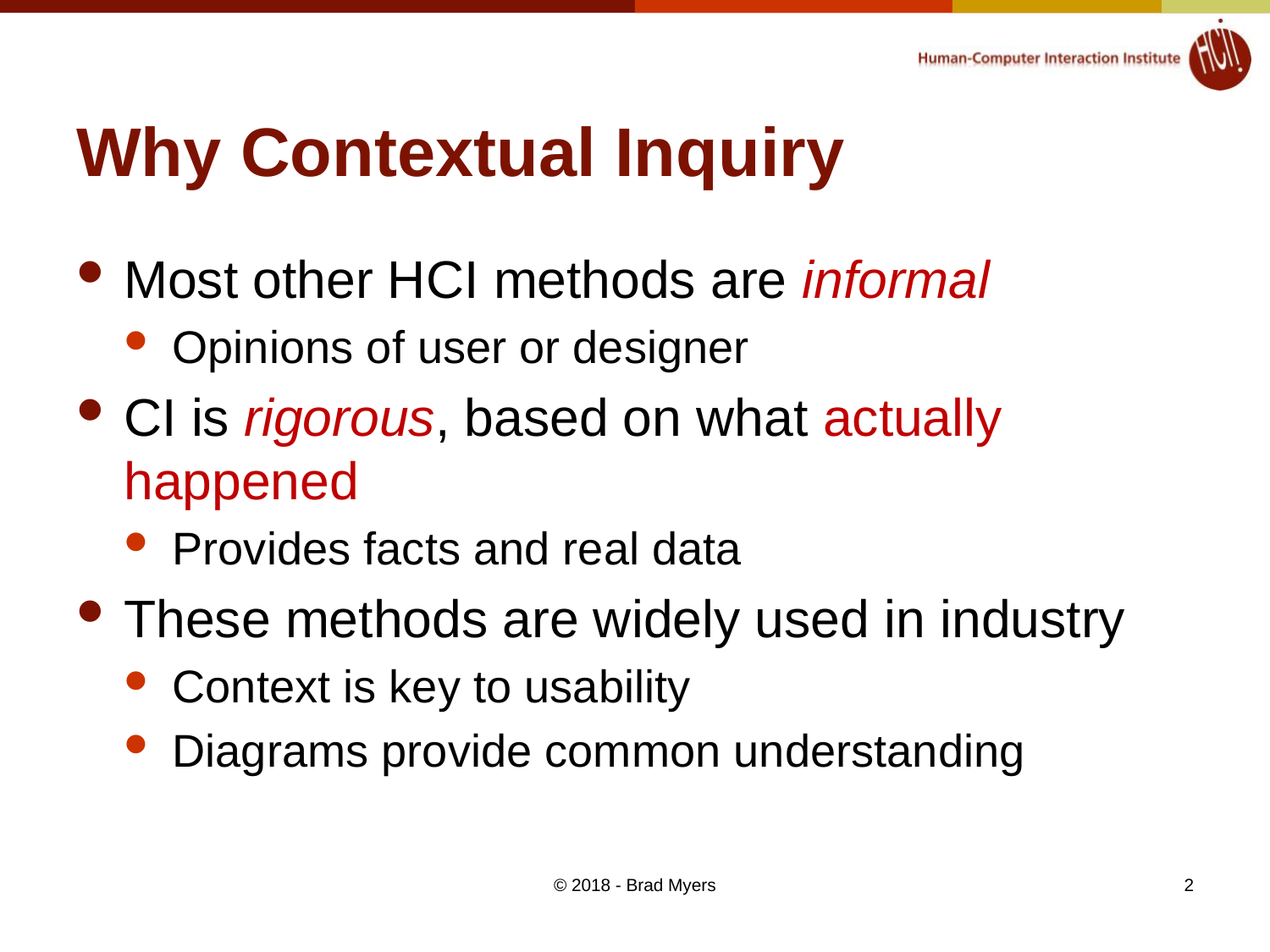

# Why Contextual Inquiry
Most other HCI methods are informal
Opinions of user or designer
CI is rigorous, based on what actually happened
Provides facts and real data
These methods are widely used in industry
Context is key to usability
Diagrams provide common understanding
© 2018 - Brad Myers
2